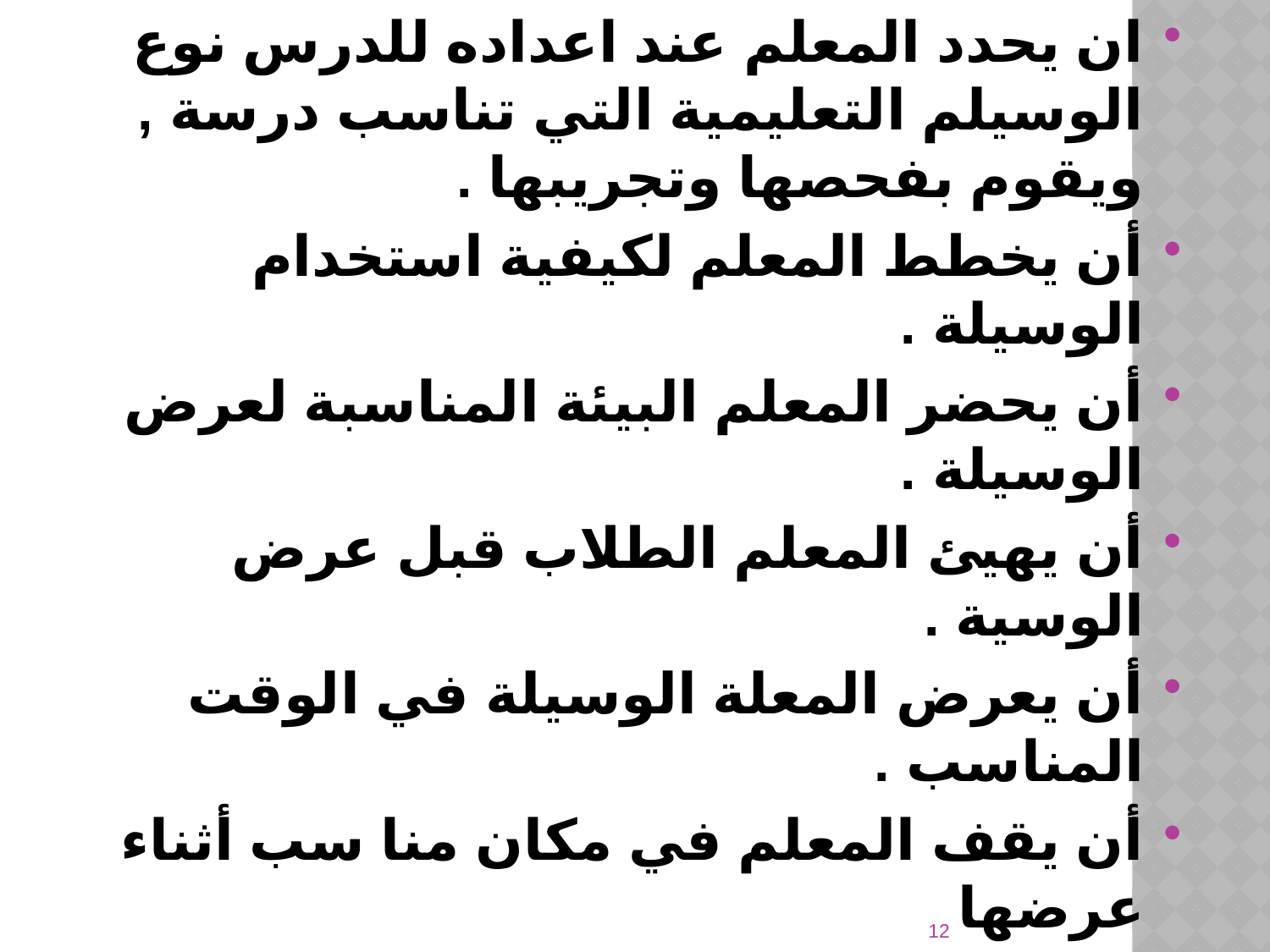

ان يحدد المعلم عند اعداده للدرس نوع الوسيلم التعليمية التي تناسب درسة , ويقوم بفحصها وتجريبها .
أن يخطط المعلم لكيفية استخدام الوسيلة .
أن يحضر المعلم البيئة المناسبة لعرض الوسيلة .
أن يهيئ المعلم الطلاب قبل عرض الوسية .
أن يعرض المعلة الوسيلة في الوقت المناسب .
أن يقف المعلم في مكان منا سب أثناء عرضها
#

12